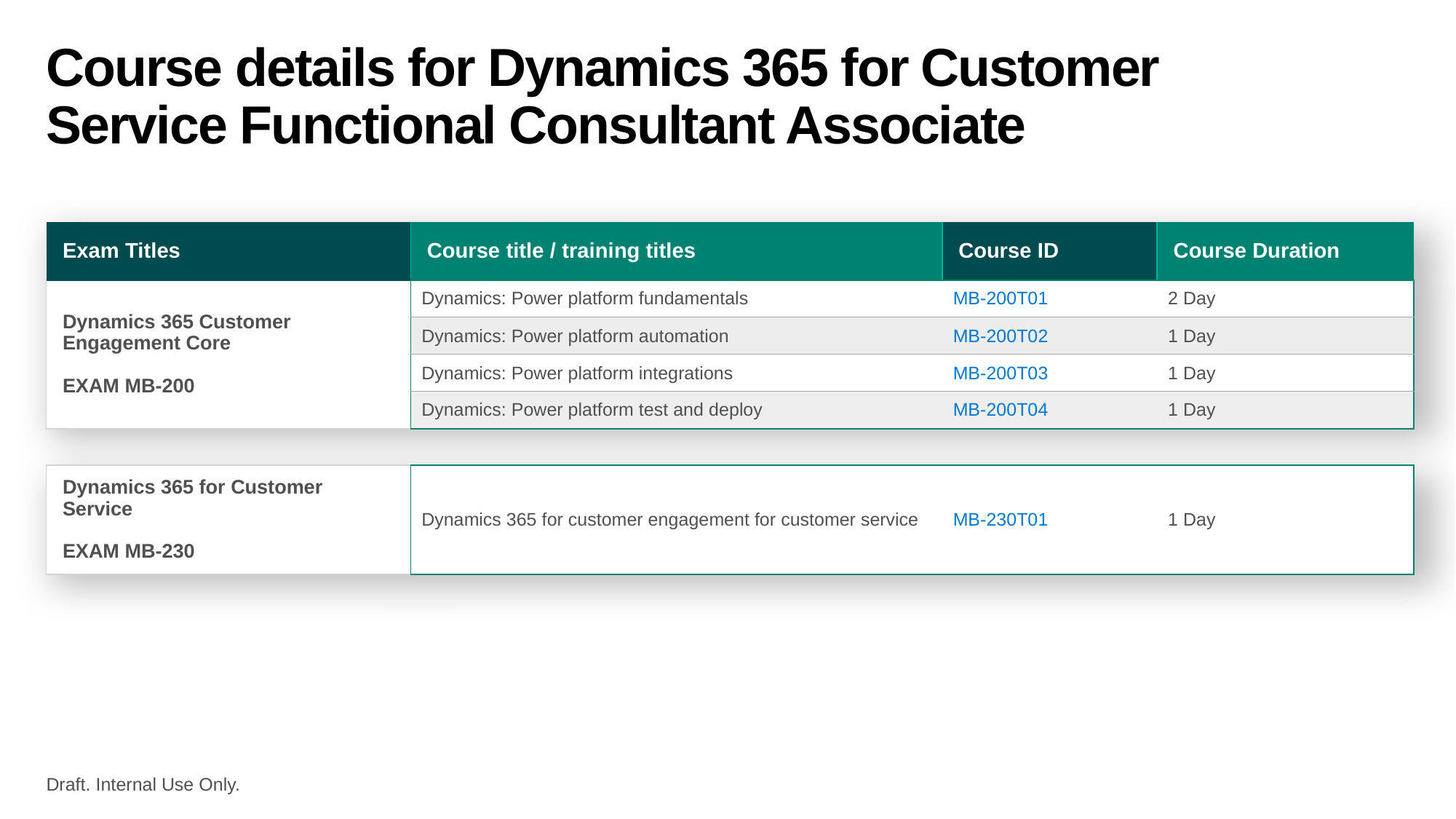

# Course details for Dynamics 365 for Customer Service Functional Consultant Associate
| Exam Titles | Course title / training titles | Course ID | Course Duration |
| --- | --- | --- | --- |
| Dynamics 365 Customer Engagement Core EXAM MB-200 | Dynamics: Power platform fundamentals | MB-200T01 | 2 Day |
|  | Dynamics: Power platform automation | MB-200T02 | 1 Day |
|  | Dynamics: Power platform integrations | MB-200T03 | 1 Day |
|  | Dynamics: Power platform test and deploy | MB-200T04 | 1 Day |
|  |  |  |  |
| Dynamics 365 for Customer Service EXAM MB-230 | Dynamics 365 for customer engagement for customer service | MB-230T01 | 1 Day |

Draft. Internal Use Only.